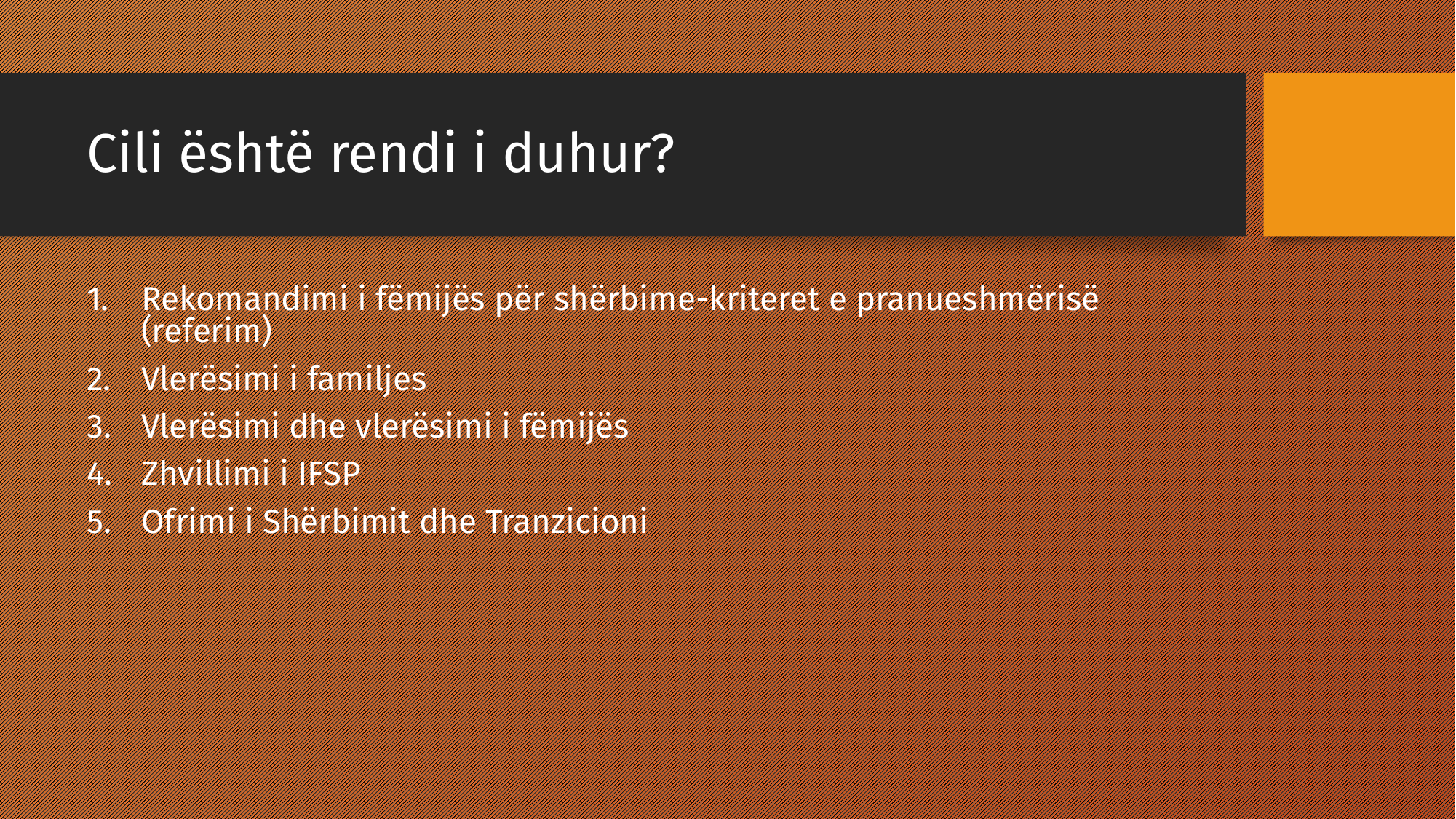

# Cili është rendi i duhur?
Rekomandimi i fëmijës për shërbime-kriteret e pranueshmërisë (referim)
Vlerësimi i familjes
Vlerësimi dhe vlerësimi i fëmijës
Zhvillimi i IFSP
Ofrimi i Shërbimit dhe Tranzicioni